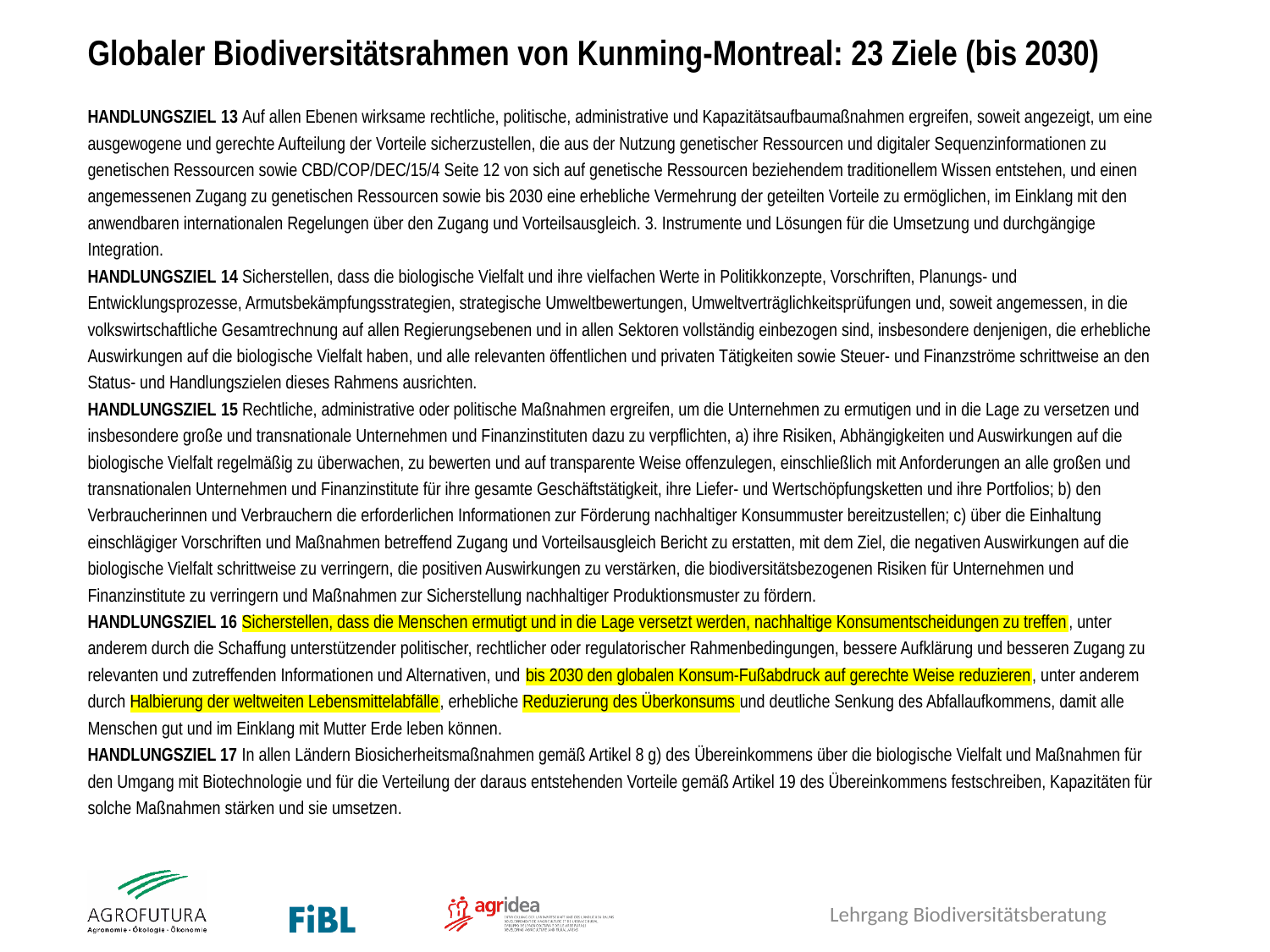

Globaler Biodiversitätsrahmen von Kunming-Montreal: 23 Ziele (bis 2030)

HANDLUNGSZIEL 13 Auf allen Ebenen wirksame rechtliche, politische, administrative und Kapazitätsaufbaumaßnahmen ergreifen, soweit angezeigt, um eine ausgewogene und gerechte Aufteilung der Vorteile sicherzustellen, die aus der Nutzung genetischer Ressourcen und digitaler Sequenzinformationen zu genetischen Ressourcen sowie CBD/COP/DEC/15/4 Seite 12 von sich auf genetische Ressourcen beziehendem traditionellem Wissen entstehen, und einen angemessenen Zugang zu genetischen Ressourcen sowie bis 2030 eine erhebliche Vermehrung der geteilten Vorteile zu ermöglichen, im Einklang mit den anwendbaren internationalen Regelungen über den Zugang und Vorteilsausgleich. 3. Instrumente und Lösungen für die Umsetzung und durchgängige Integration.
HANDLUNGSZIEL 14 Sicherstellen, dass die biologische Vielfalt und ihre vielfachen Werte in Politikkonzepte, Vorschriften, Planungs- und Entwicklungsprozesse, Armutsbekämpfungsstrategien, strategische Umweltbewertungen, Umweltverträglichkeitsprüfungen und, soweit angemessen, in die volkswirtschaftliche Gesamtrechnung auf allen Regierungsebenen und in allen Sektoren vollständig einbezogen sind, insbesondere denjenigen, die erhebliche Auswirkungen auf die biologische Vielfalt haben, und alle relevanten öffentlichen und privaten Tätigkeiten sowie Steuer- und Finanzströme schrittweise an den Status- und Handlungszielen dieses Rahmens ausrichten.
HANDLUNGSZIEL 15 Rechtliche, administrative oder politische Maßnahmen ergreifen, um die Unternehmen zu ermutigen und in die Lage zu versetzen und insbesondere große und transnationale Unternehmen und Finanzinstituten dazu zu verpflichten, a) ihre Risiken, Abhängigkeiten und Auswirkungen auf die biologische Vielfalt regelmäßig zu überwachen, zu bewerten und auf transparente Weise offenzulegen, einschließlich mit Anforderungen an alle großen und transnationalen Unternehmen und Finanzinstitute für ihre gesamte Geschäftstätigkeit, ihre Liefer- und Wertschöpfungsketten und ihre Portfolios; b) den Verbraucherinnen und Verbrauchern die erforderlichen Informationen zur Förderung nachhaltiger Konsummuster bereitzustellen; c) über die Einhaltung einschlägiger Vorschriften und Maßnahmen betreffend Zugang und Vorteilsausgleich Bericht zu erstatten, mit dem Ziel, die negativen Auswirkungen auf die biologische Vielfalt schrittweise zu verringern, die positiven Auswirkungen zu verstärken, die biodiversitätsbezogenen Risiken für Unternehmen und Finanzinstitute zu verringern und Maßnahmen zur Sicherstellung nachhaltiger Produktionsmuster zu fördern.
HANDLUNGSZIEL 16 Sicherstellen, dass die Menschen ermutigt und in die Lage versetzt werden, nachhaltige Konsumentscheidungen zu treffen, unter anderem durch die Schaffung unterstützender politischer, rechtlicher oder regulatorischer Rahmenbedingungen, bessere Aufklärung und besseren Zugang zu relevanten und zutreffenden Informationen und Alternativen, und bis 2030 den globalen Konsum-Fußabdruck auf gerechte Weise reduzieren, unter anderem durch Halbierung der weltweiten Lebensmittelabfälle, erhebliche Reduzierung des Überkonsums und deutliche Senkung des Abfallaufkommens, damit alle Menschen gut und im Einklang mit Mutter Erde leben können.
HANDLUNGSZIEL 17 In allen Ländern Biosicherheitsmaßnahmen gemäß Artikel 8 g) des Übereinkommens über die biologische Vielfalt und Maßnahmen für den Umgang mit Biotechnologie und für die Verteilung der daraus entstehenden Vorteile gemäß Artikel 19 des Übereinkommens festschreiben, Kapazitäten für solche Maßnahmen stärken und sie umsetzen.

Lehrgang Biodiversitätsberatung